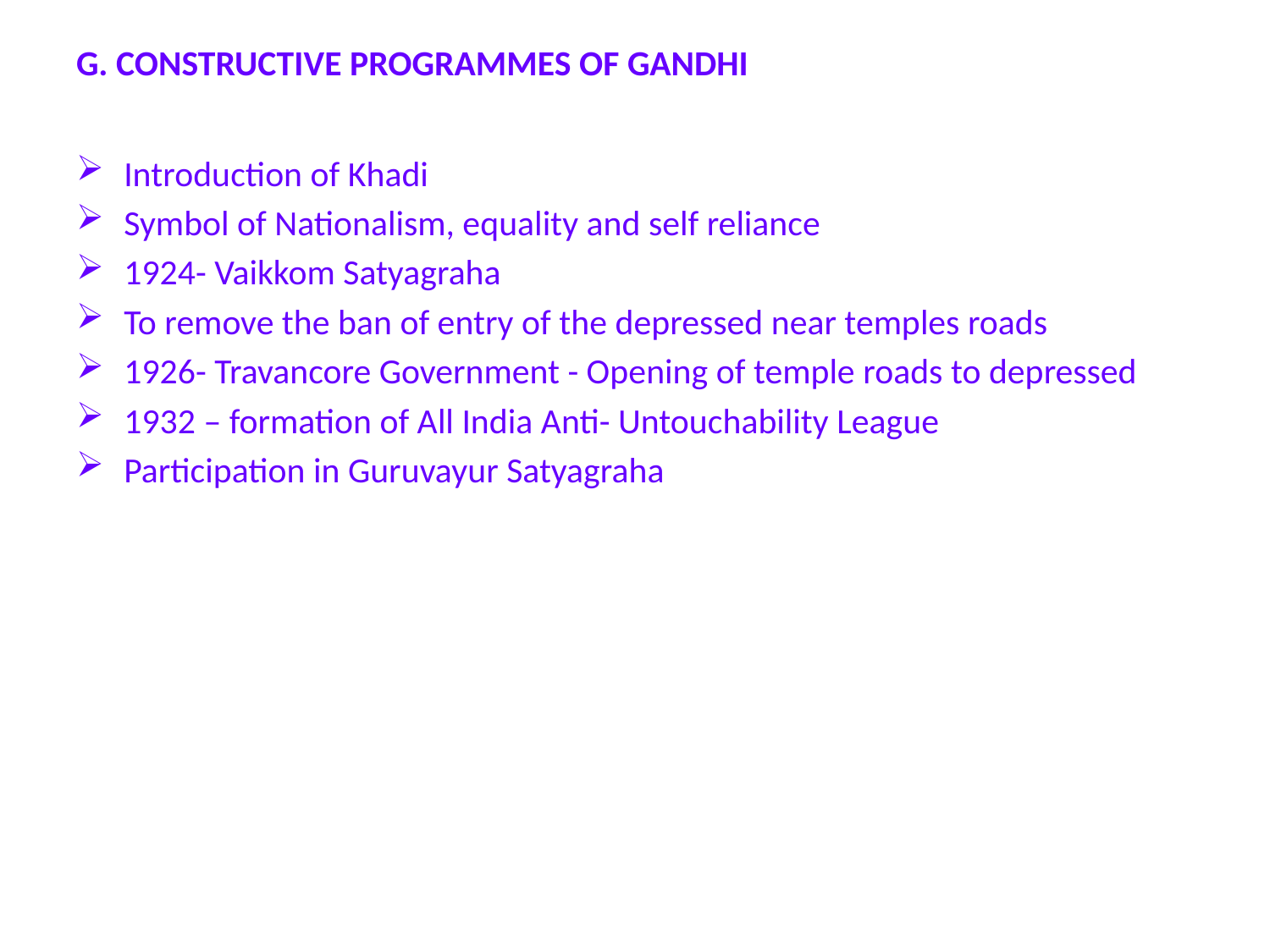

# G. CONSTRUCTIVE PROGRAMMES OF GANDHI

Introduction of Khadi
Symbol of Nationalism, equality and self reliance
1924- Vaikkom Satyagraha
To remove the ban of entry of the depressed near temples roads
1926- Travancore Government - Opening of temple roads to depressed
1932 – formation of All India Anti- Untouchability League
Participation in Guruvayur Satyagraha